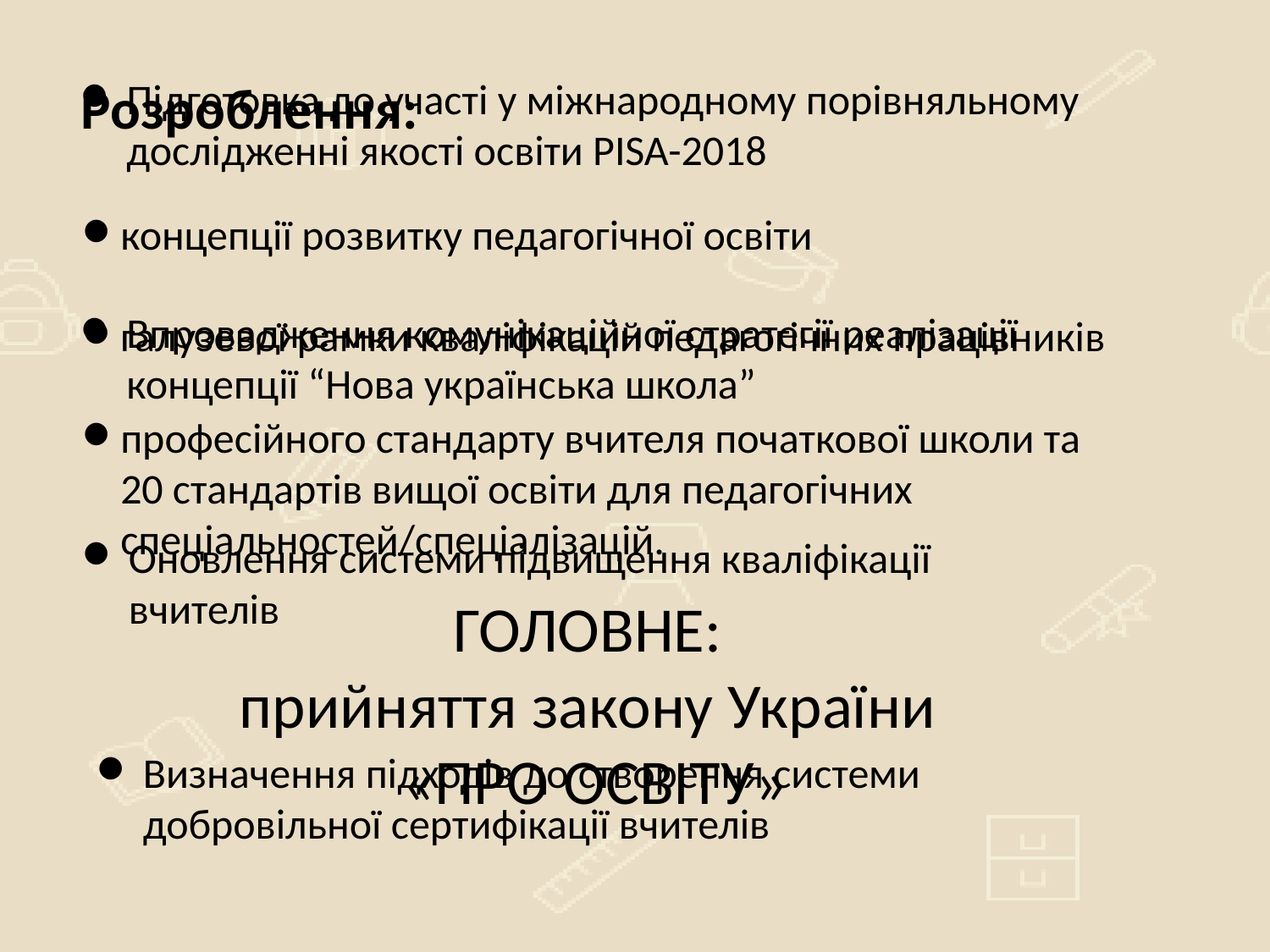

Підготовка до участі у міжнародному порівняльному дослідженні якості освіти PISA-2018
Розроблення:

концепції розвитку педагогічної освіти

галузевої рамки кваліфікацій педагогічних працівників

професійного стандарту вчителя початкової школи та 20 стандартів вищої освіти для педагогічних спеціальностей/спеціалізацій.
Впровадження комунікаційної стратегії реалізації концепції “Нова українська школа”
Оновлення системи підвищення кваліфікації вчителів
ГОЛОВНЕ:
прийняття закону України  «ПРО ОСВІТУ»
Визначення підходів до створення системи добровільної сертифікації вчителів